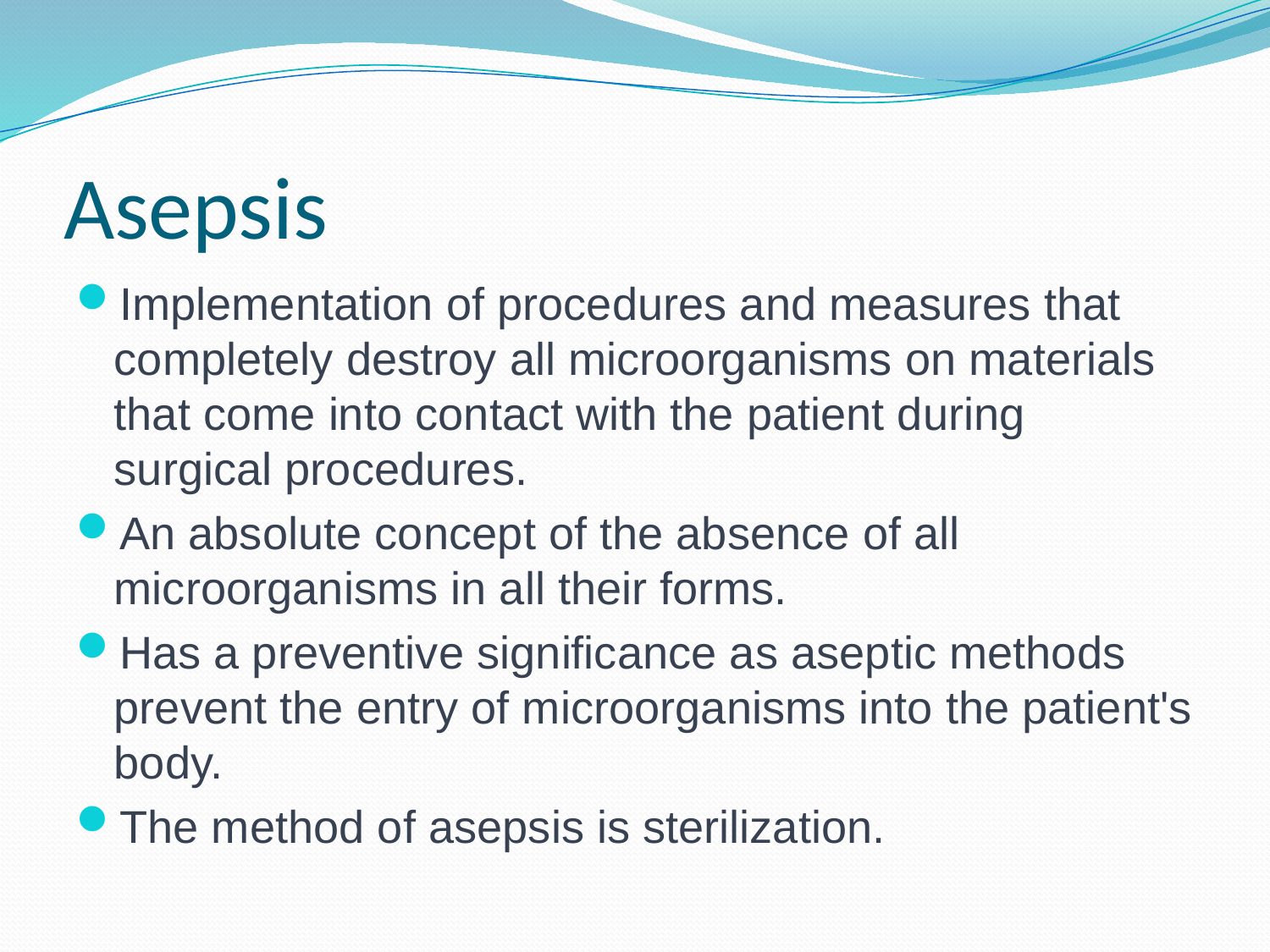

# Asepsis
Implementation of procedures and measures that completely destroy all microorganisms on materials that come into contact with the patient during surgical procedures.
An absolute concept of the absence of all microorganisms in all their forms.
Has a preventive significance as aseptic methods prevent the entry of microorganisms into the patient's body.
The method of asepsis is sterilization.